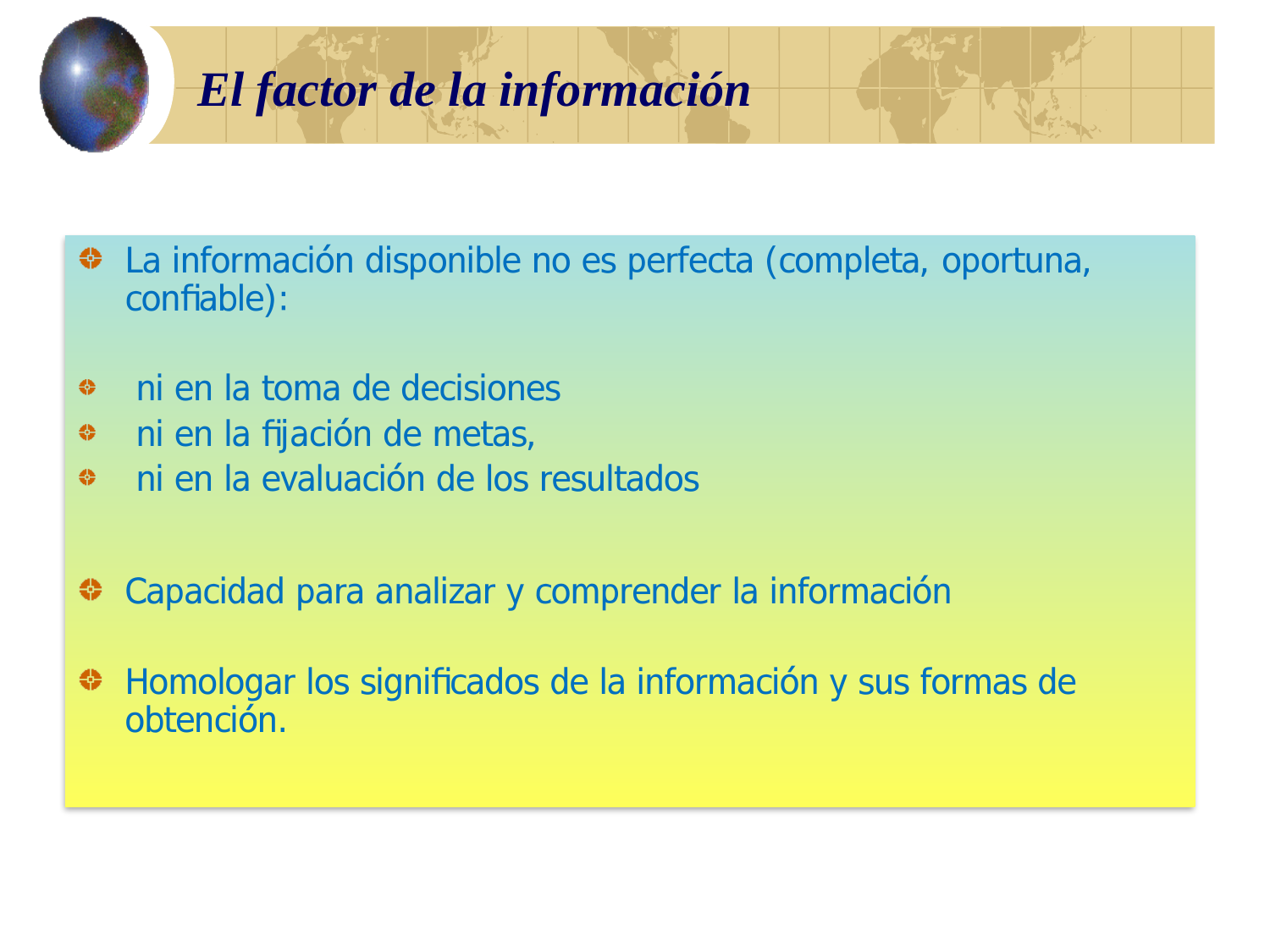

# El factor de la información
La información disponible no es perfecta (completa, oportuna, confiable):

 ni en la toma de decisiones
 ni en la fijación de metas,
 ni en la evaluación de los resultados

Capacidad para analizar y comprender la información

Homologar los significados de la información y sus formas de obtención.